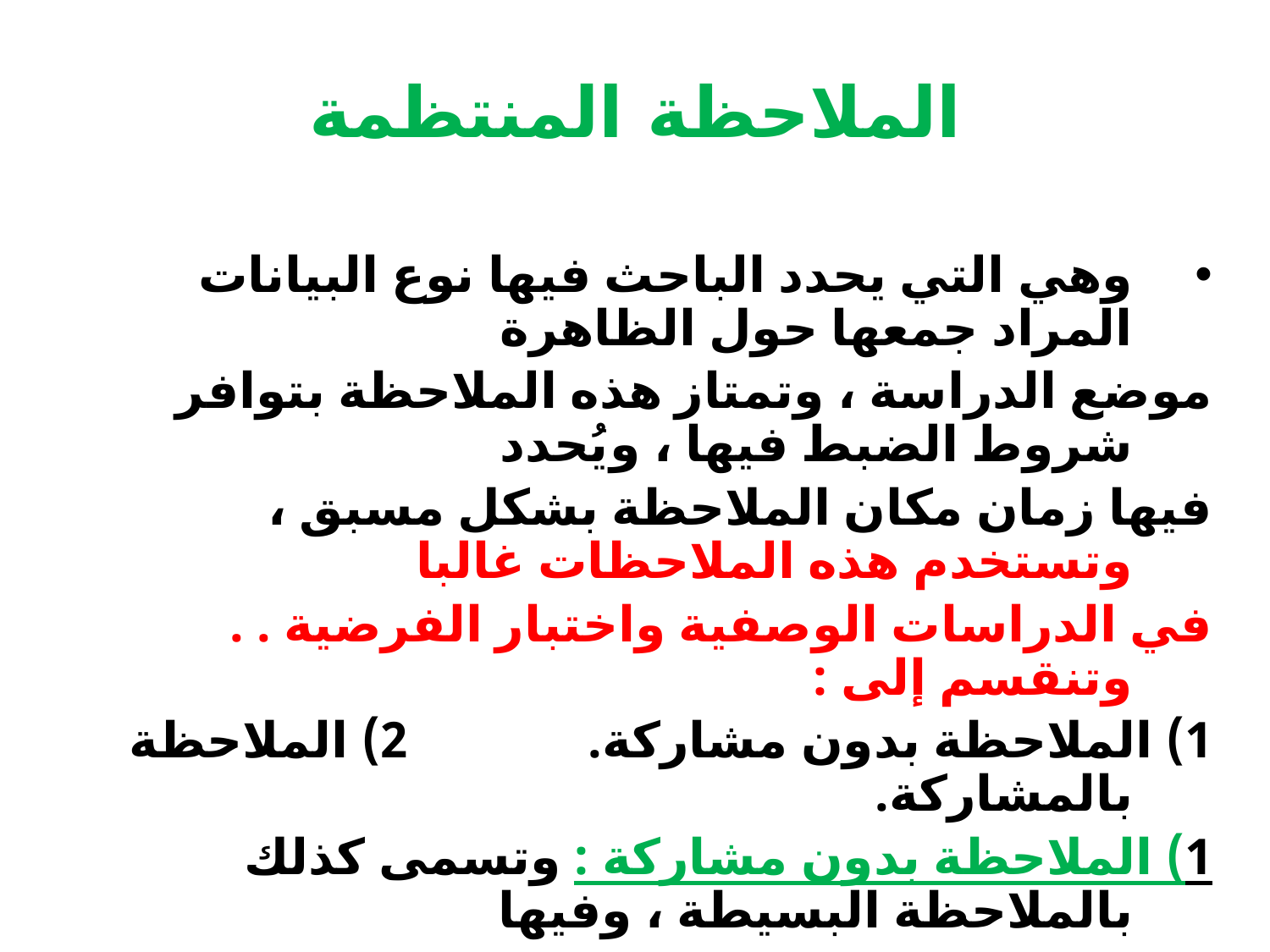

# الملاحظة المنتظمة
وهي التي يحدد الباحث فيها نوع البيانات المراد جمعها حول الظاهرة
موضع الدراسة ، وتمتاز هذه الملاحظة بتوافر شروط الضبط فيها ، ويُحدد
فيها زمان مكان الملاحظة بشكل مسبق ، وتستخدم هذه الملاحظات غالبا
في الدراسات الوصفية واختبار الفرضية . . وتنقسم إلى :
1) الملاحظة بدون مشاركة.              2) الملاحظة بالمشاركة.
1) الملاحظة بدون مشاركة : وتسمى كذلك بالملاحظة البسيطة ، وفيها
يقوم الباحث بدراسة الظاهرة موضع الدراسة عن كثب ، دون أن يشترك
في أي نشاط تقوم به الظاهرة . . مثل : مراقبة العمال في أماكن العمل عن
بعد ،  وملاحظة سلوك مجموعة من الأطفال.